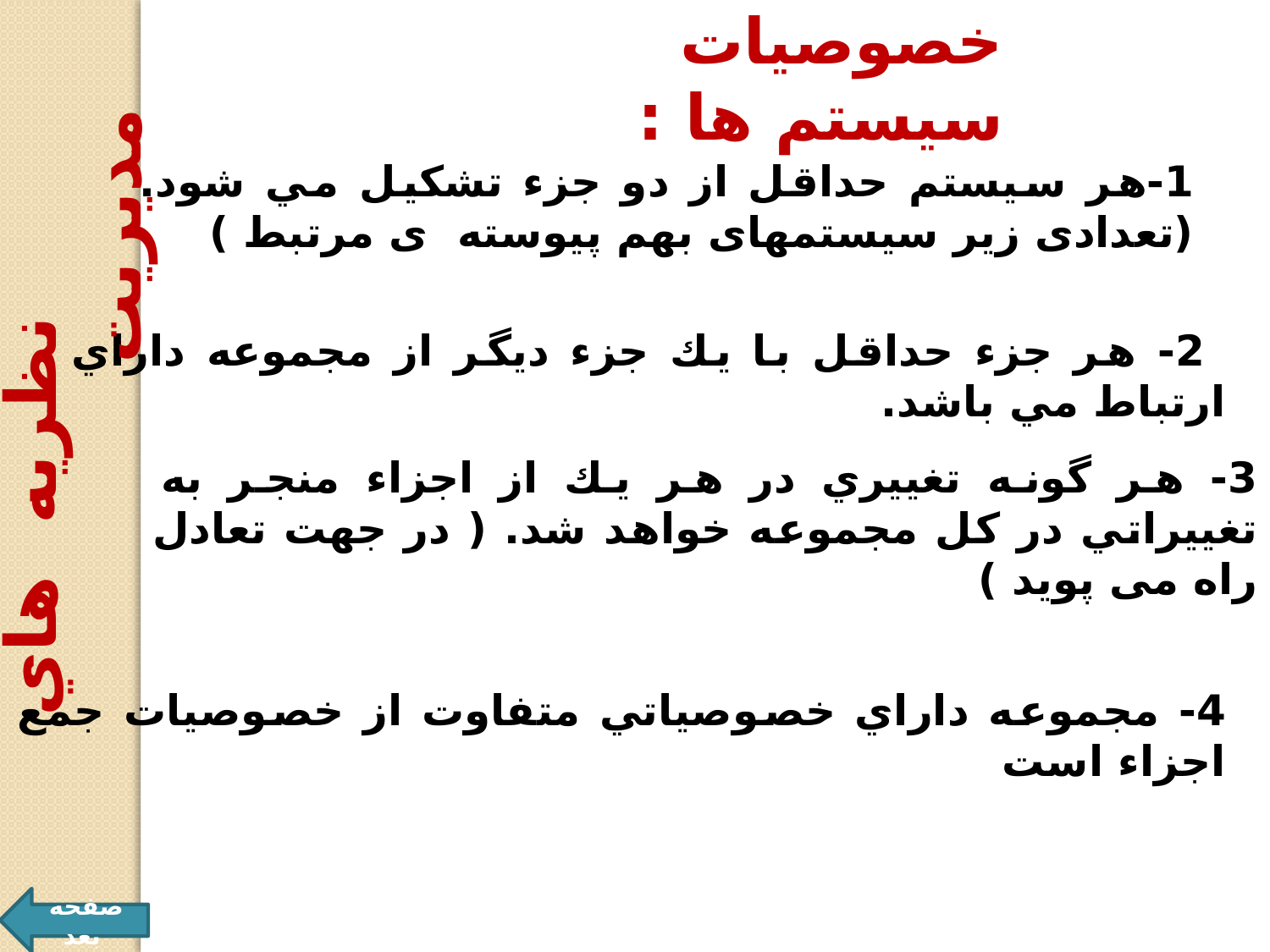

خصوصيات سيستم ها :
1-هر سيستم حداقل از دو جزء تشكيل مي شود.(تعدادی زیر سیستمهای بهم پیوسته  ی مرتبط )
 2- هر جزء حداقل با يك جزء ديگر از مجموعه داراي ارتباط مي باشد.
    نظريه هاي مديريت
3- هر گونه تغييري در هر يك از اجزاء منجر به تغييراتي در كل مجموعه خواهد شد. ( در جهت تعادل راه می پوید )
4- مجموعه داراي خصوصياتي متفاوت از خصوصيات جمع اجزاء است
صفحه  بعد